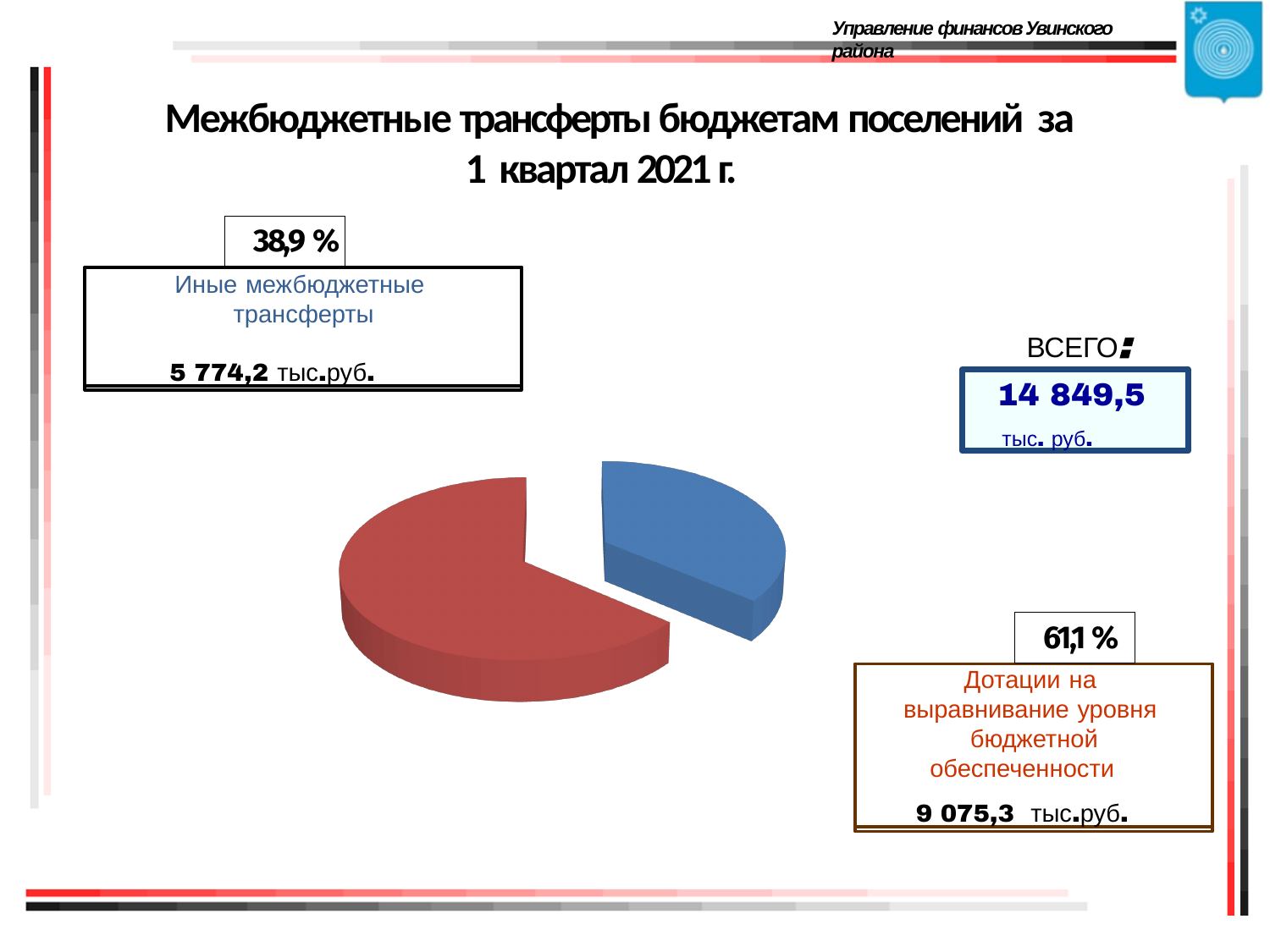

Управление финансов Увинского района

# Межбюджетные трансферты бюджетам поселений  за     1  квартал 2021 г.

38,9 %

Иные межбюджетные  трансферты
5 774,2 тыс.руб.
ВСЕГО:
14 849,5
тыс. руб.

[unsupported chart]

61,1 %

Дотации на  выравнивание уровня  бюджетной
обеспеченности
9 075,3  тыс.руб.